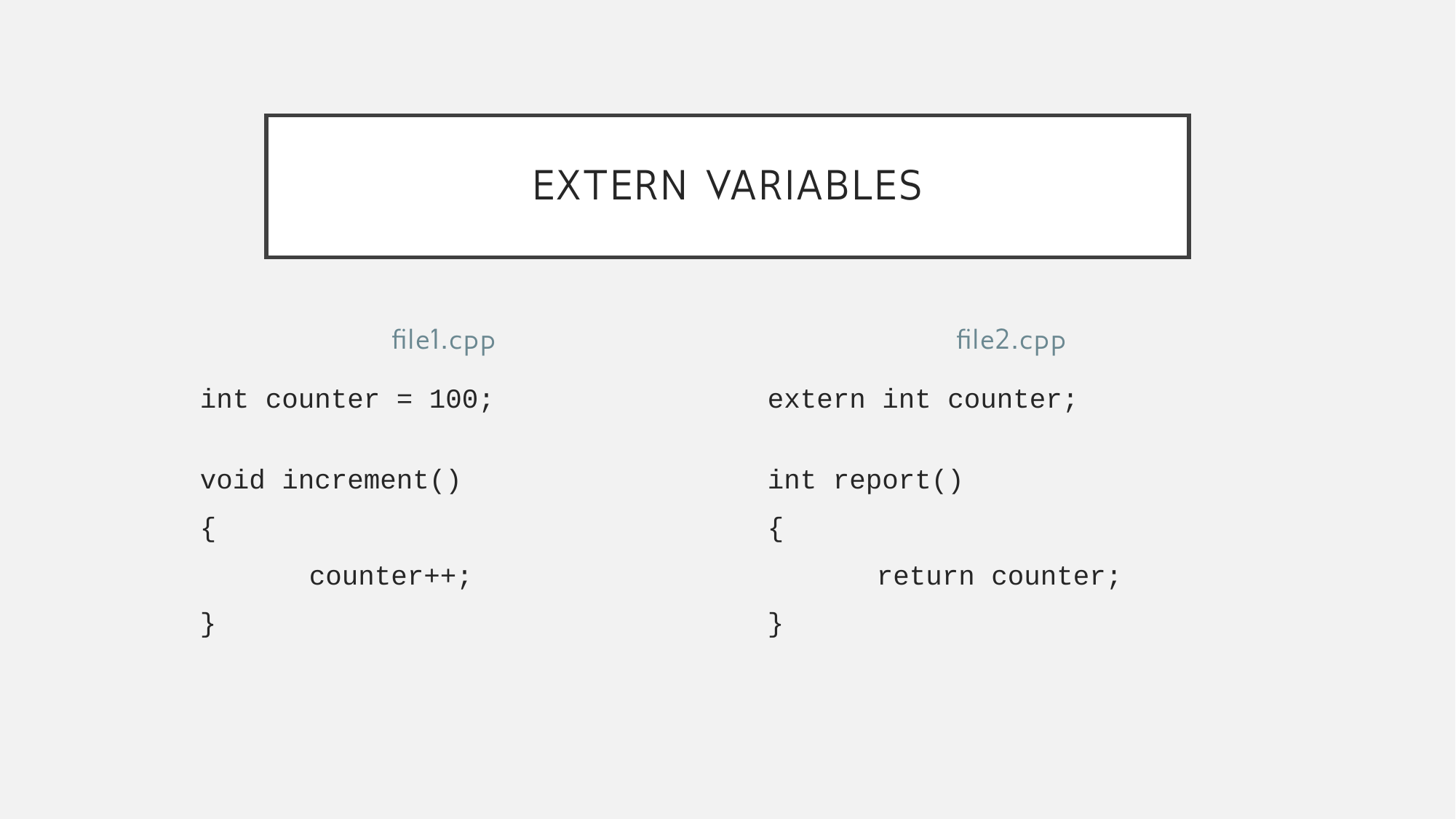

# extern Variables
file1.cpp
file2.cpp
int counter = 100;

void increment()
{
	counter++;
}
extern int counter;

int report()
{
	return counter;
}